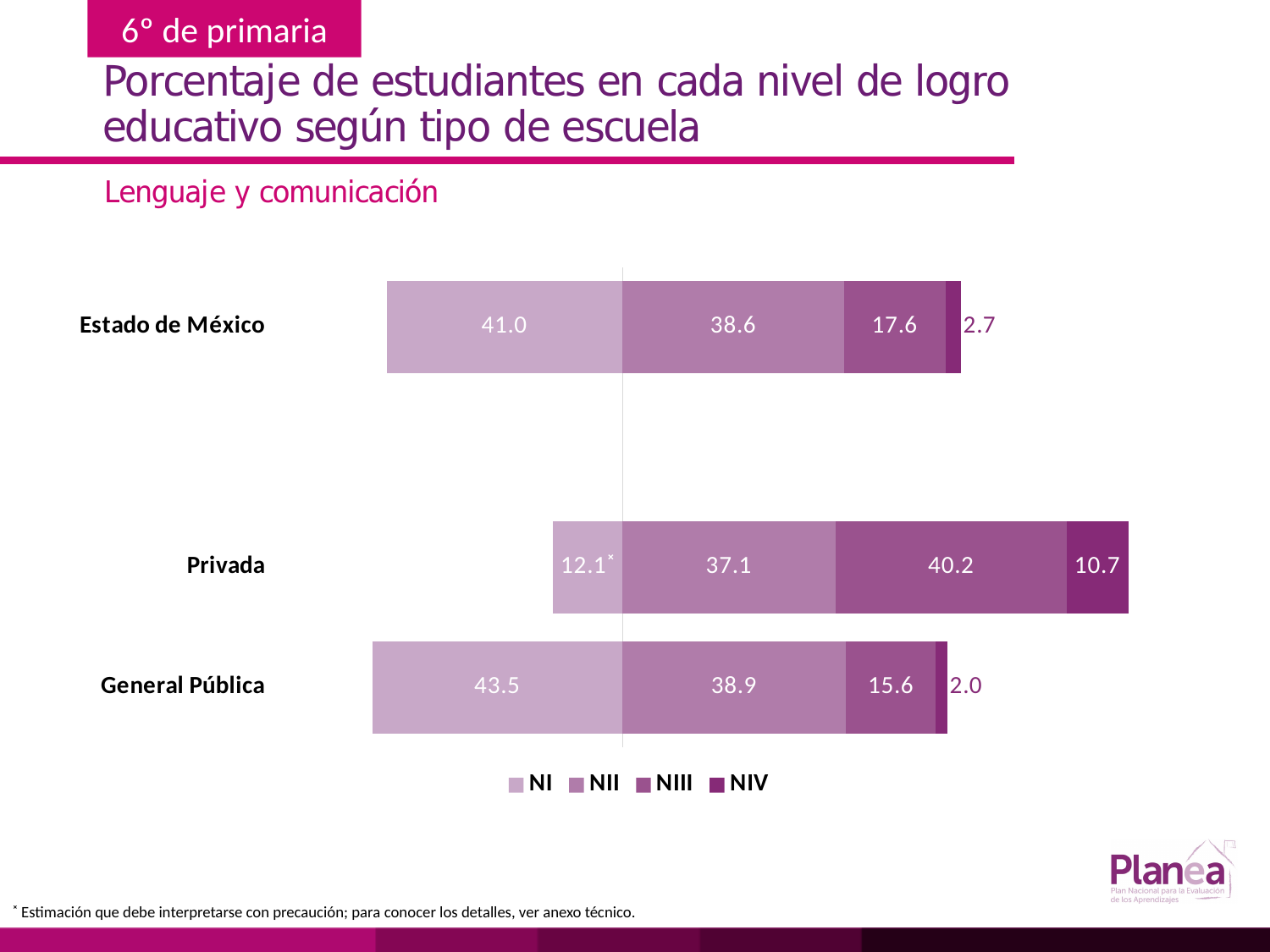

# Porcentaje de estudiantes en cada nivel de logro educativo según tipo de escuela

Lenguaje y comunicación

### Chart

| Category |  |  |  |  |
|---|---|---|---|---|
| General Pública | -43.5 | 38.9 | 15.6 | 2.0 |
| Privada | -12.1 | 37.1 | 40.2 | 10.7 |
|  | None | None | None | None |
| Estado de México | -41.0 | 38.6 | 17.6 | 2.7 |
˟ Estimación que debe interpretarse con precaución; para conocer los detalles, ver anexo técnico.